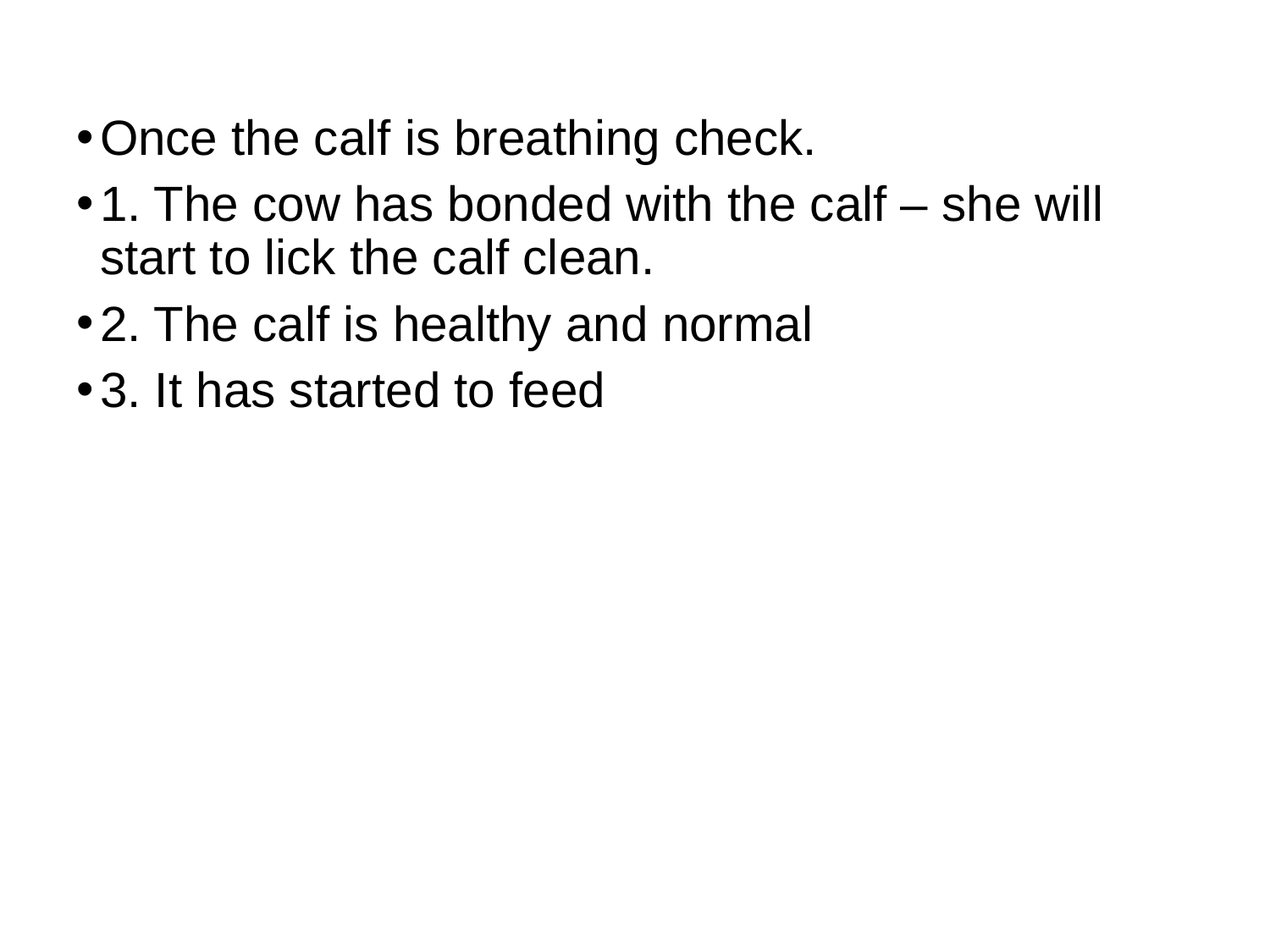

Once the calf is breathing check.
1. The cow has bonded with the calf – she will start to lick the calf clean.
2. The calf is healthy and normal
3. It has started to feed